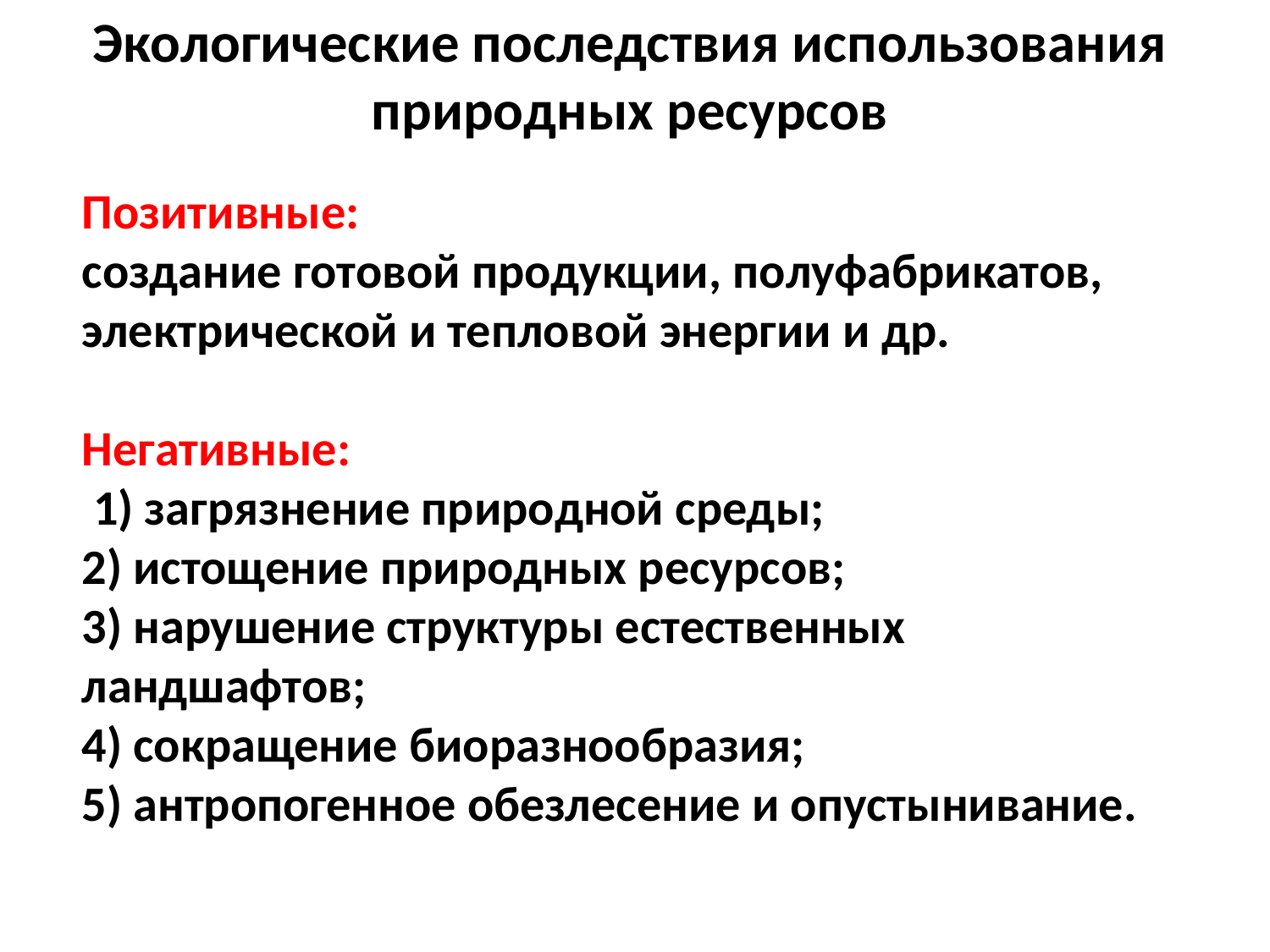

Экологические последствия использования
природных ресурсов

Позитивные:
создание готовой продукции, полуфабрикатов, электрической и тепловой энергии и др.

Негативные:
 1) загрязнение природной среды;
2) истощение природных ресурсов;
3) нарушение структуры естественных ландшафтов;
4) сокращение биоразнообразия;
5) антропогенное обезлесение и опустынивание.